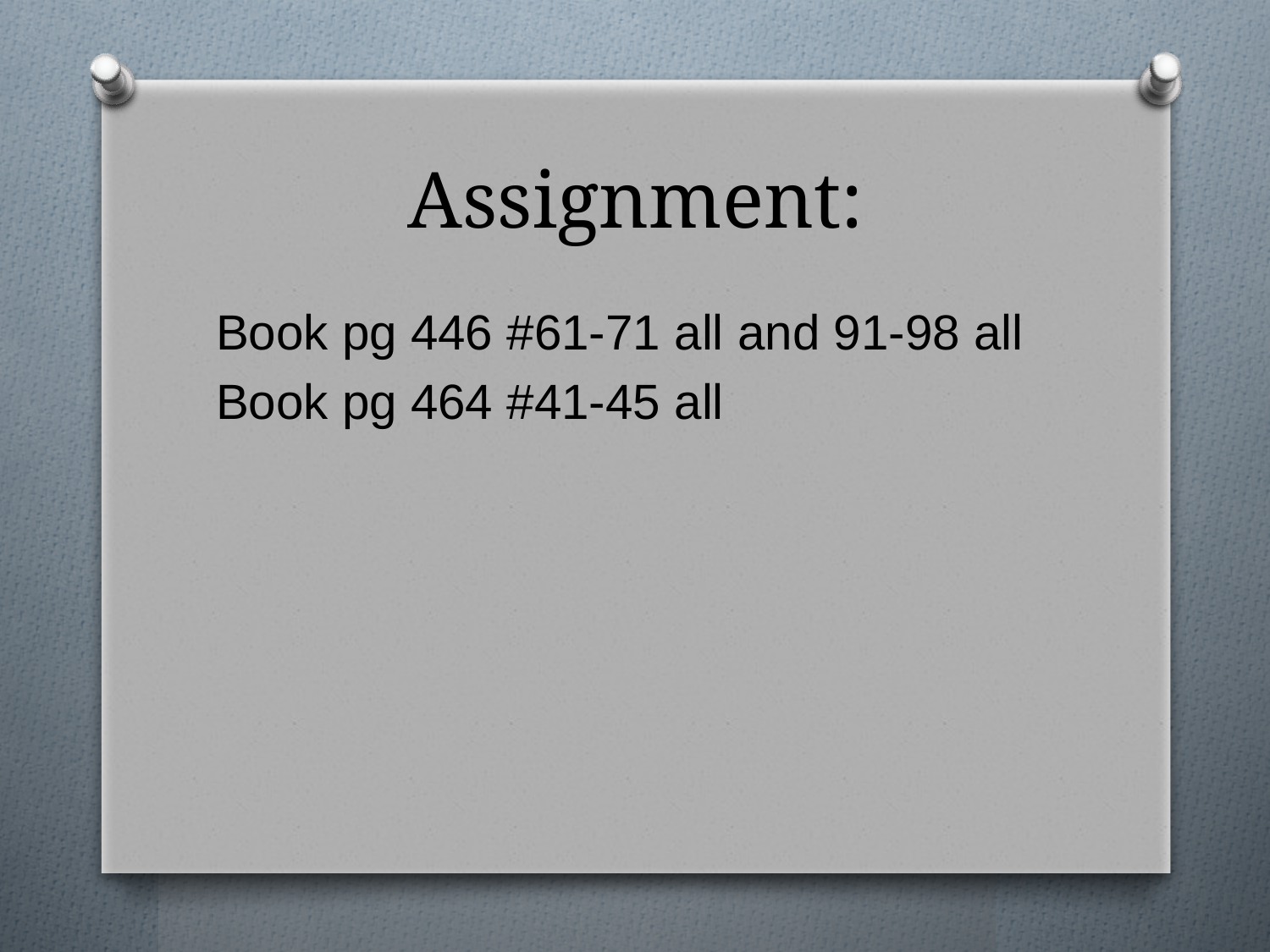

# Assignment:
Book pg 446 #61-71 all and 91-98 all
Book pg 464 #41-45 all